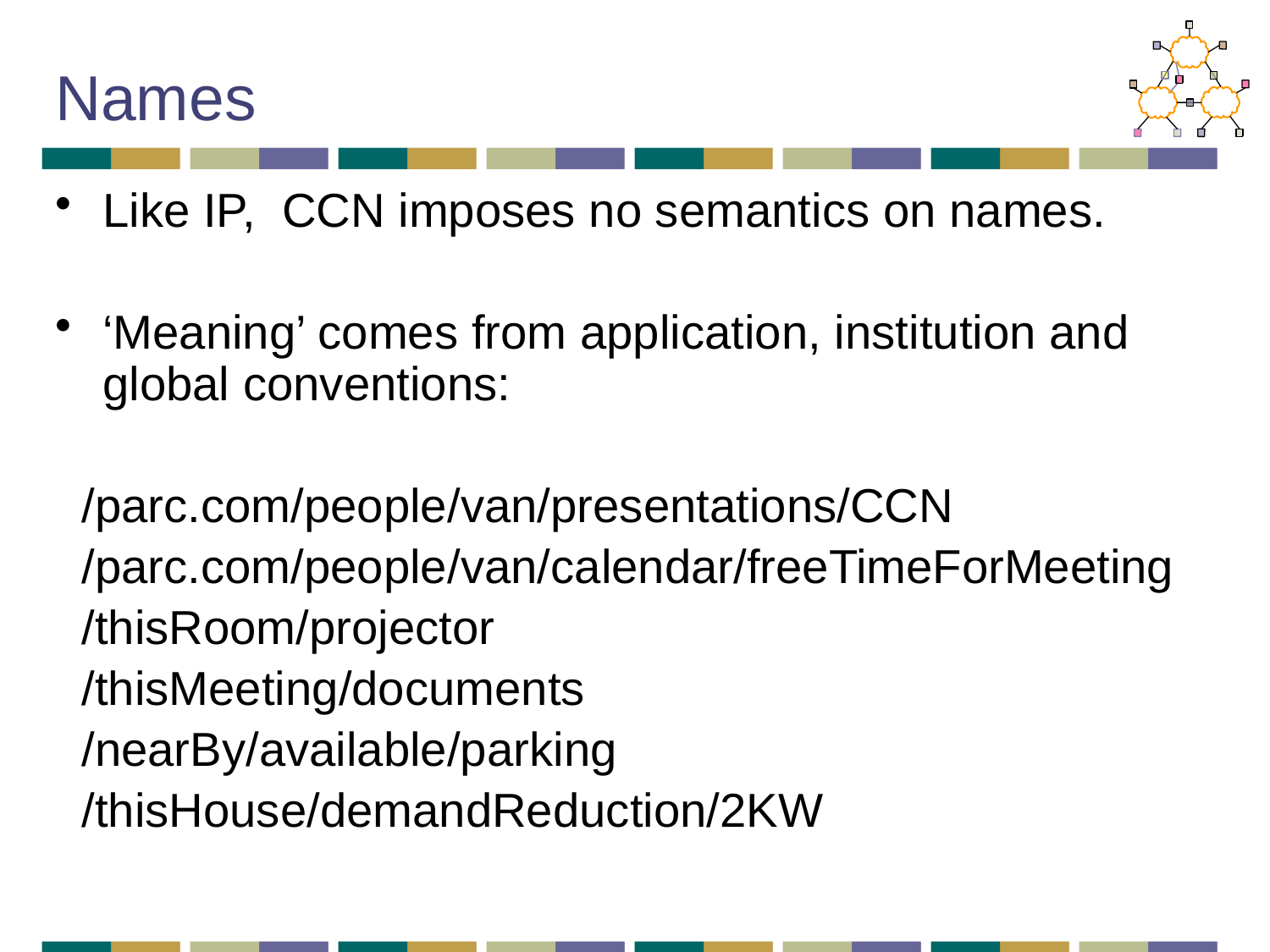

# Names
Like IP,  CCN imposes no semantics on names.

‘Meaning’ comes from application, institution and global conventions:

  /parc.com/people/van/presentations/CCN
  /parc.com/people/van/calendar/freeTimeForMeeting
  /thisRoom/projector
  /thisMeeting/documents
  /nearBy/available/parking
  /thisHouse/demandReduction/2KW